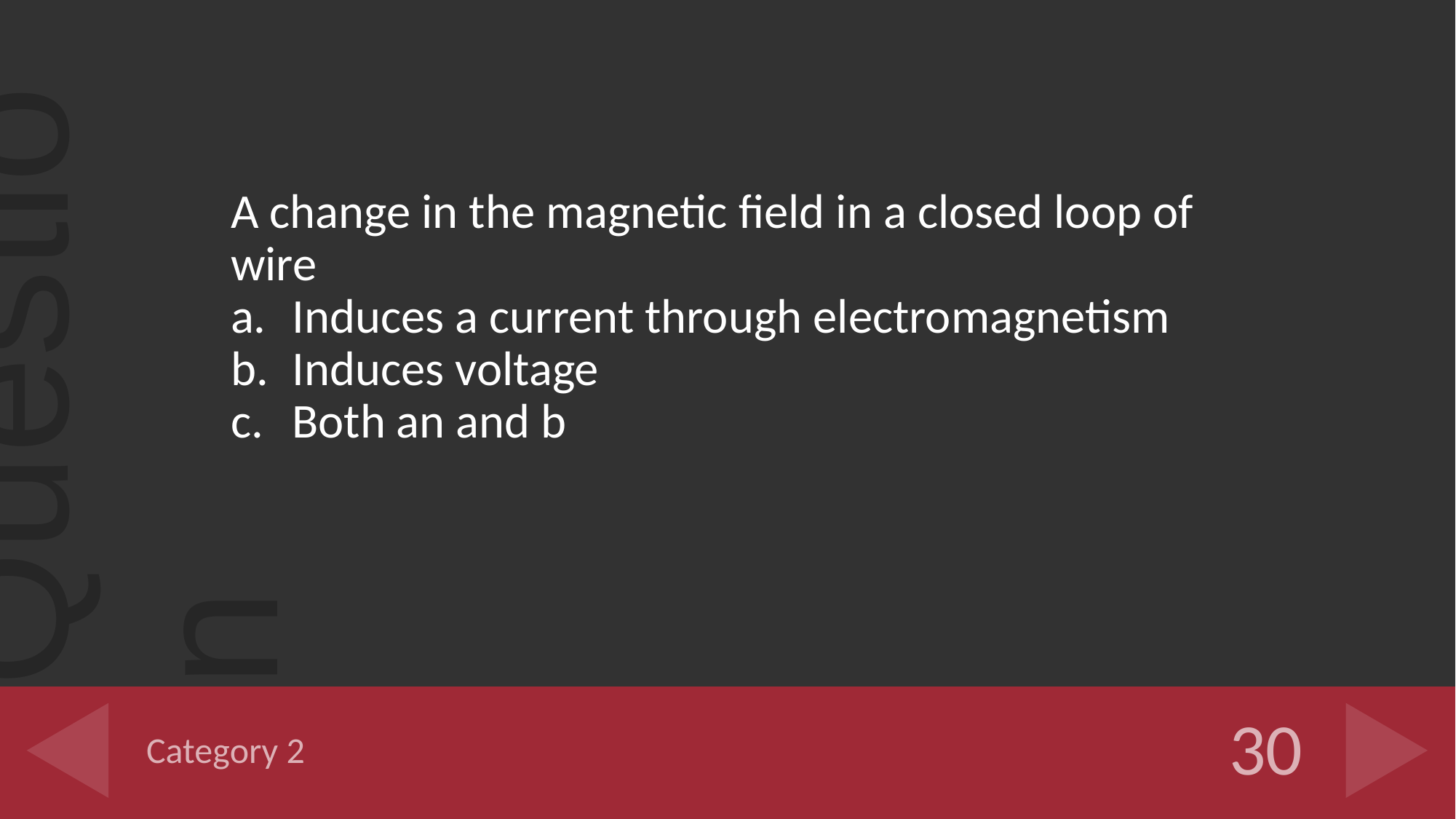

A change in the magnetic field in a closed loop of wire
Induces a current through electromagnetism
Induces voltage
Both an and b

# Category 2
30